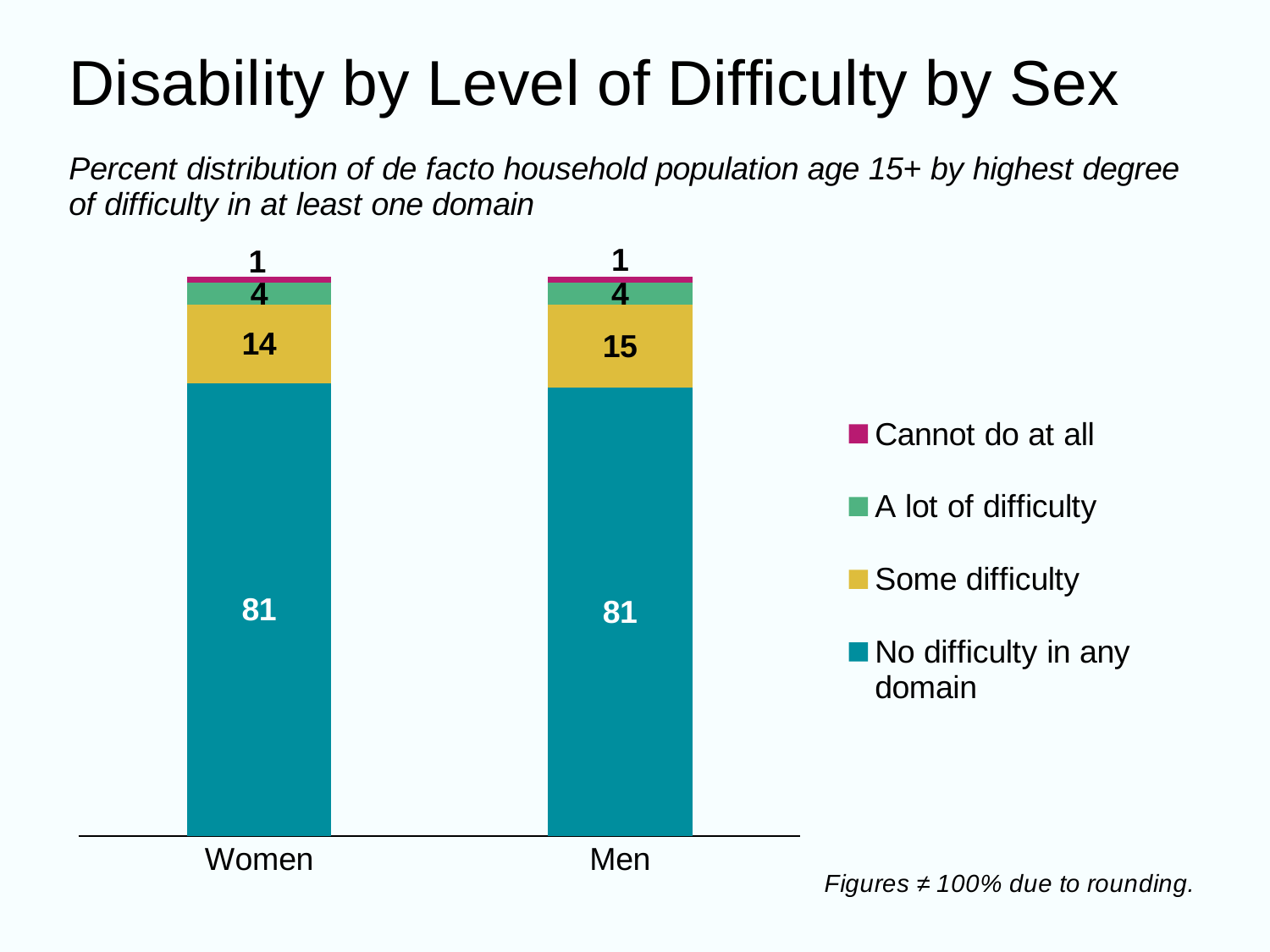

### Chart

| Category | No difficulty in any domain | Some difficulty | A lot of difficulty | Cannot do at all |
|---|---|---|---|---|
| Women | 81.0 | 14.0 | 4.0 | 1.0 |
| Men | 81.0 | 15.0 | 4.0 | 1.0 |